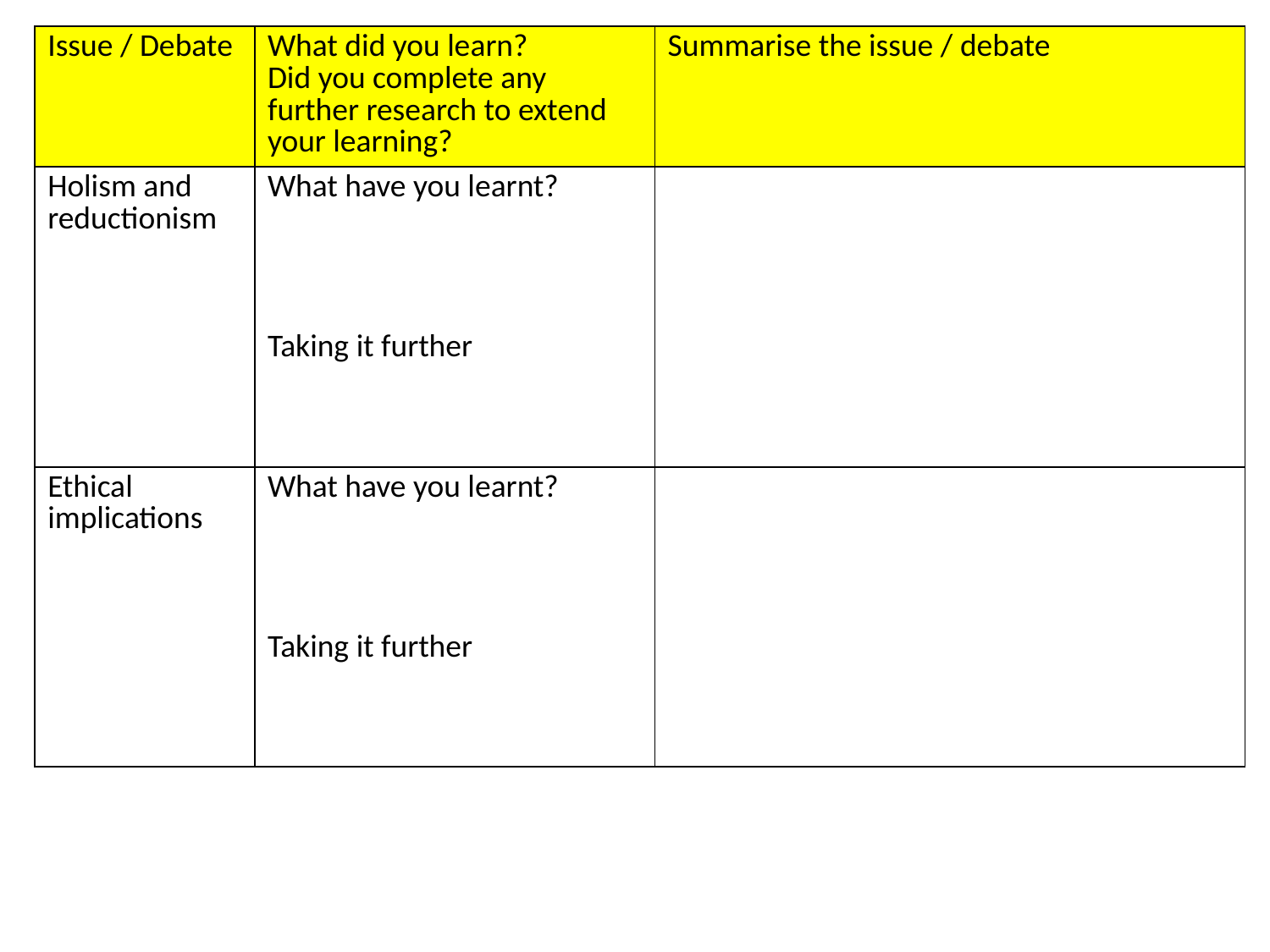

| Issue / Debate | What did you learn? Did you complete any further research to extend your learning? | Summarise the issue / debate |
| --- | --- | --- |
| Holism and reductionism | What have you learnt? Taking it further |  |
| Ethical implications | What have you learnt? Taking it further |  |